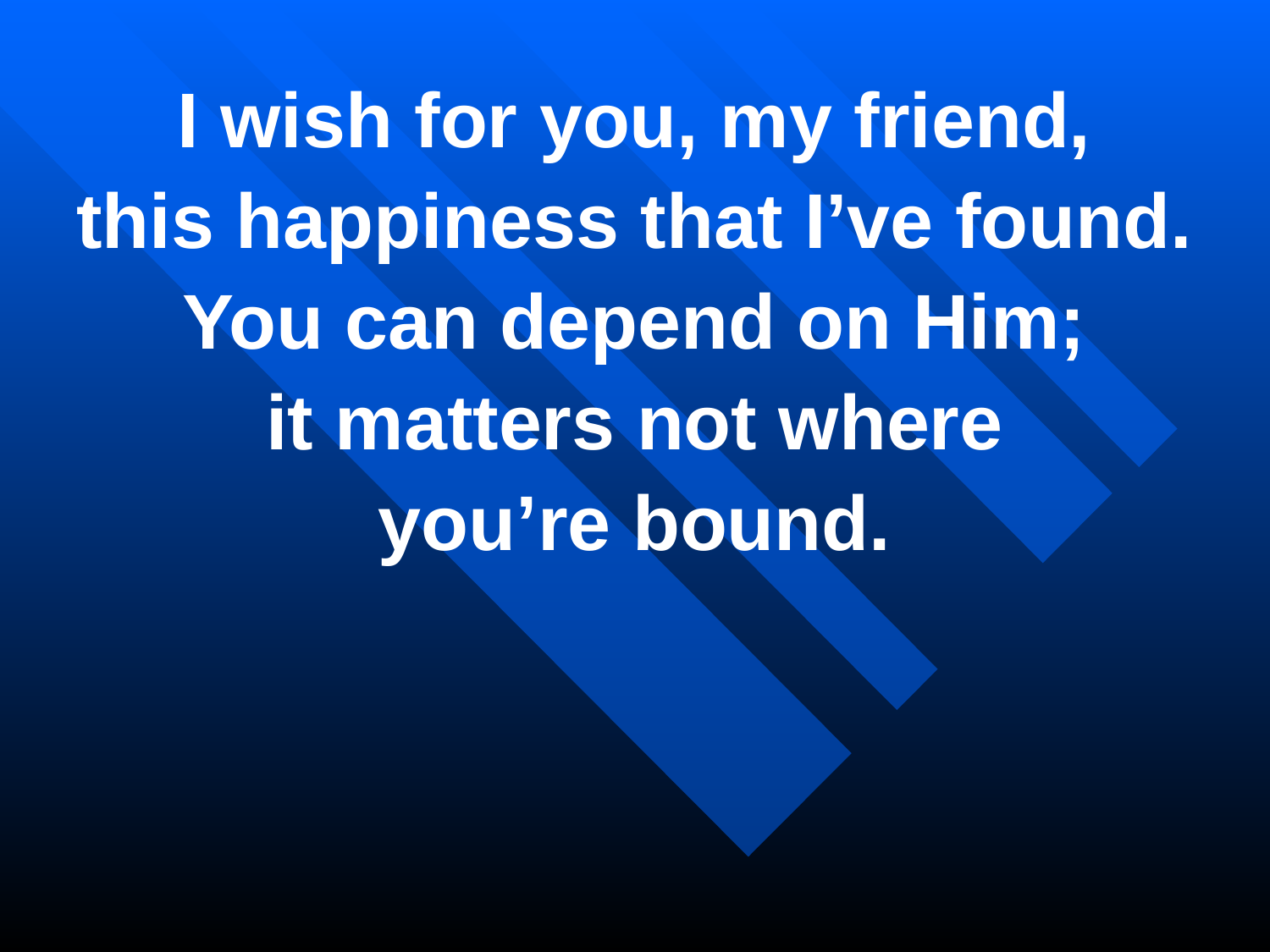

I wish for you, my friend,
this happiness that I’ve found.
You can depend on Him;
it matters not where
you’re bound.